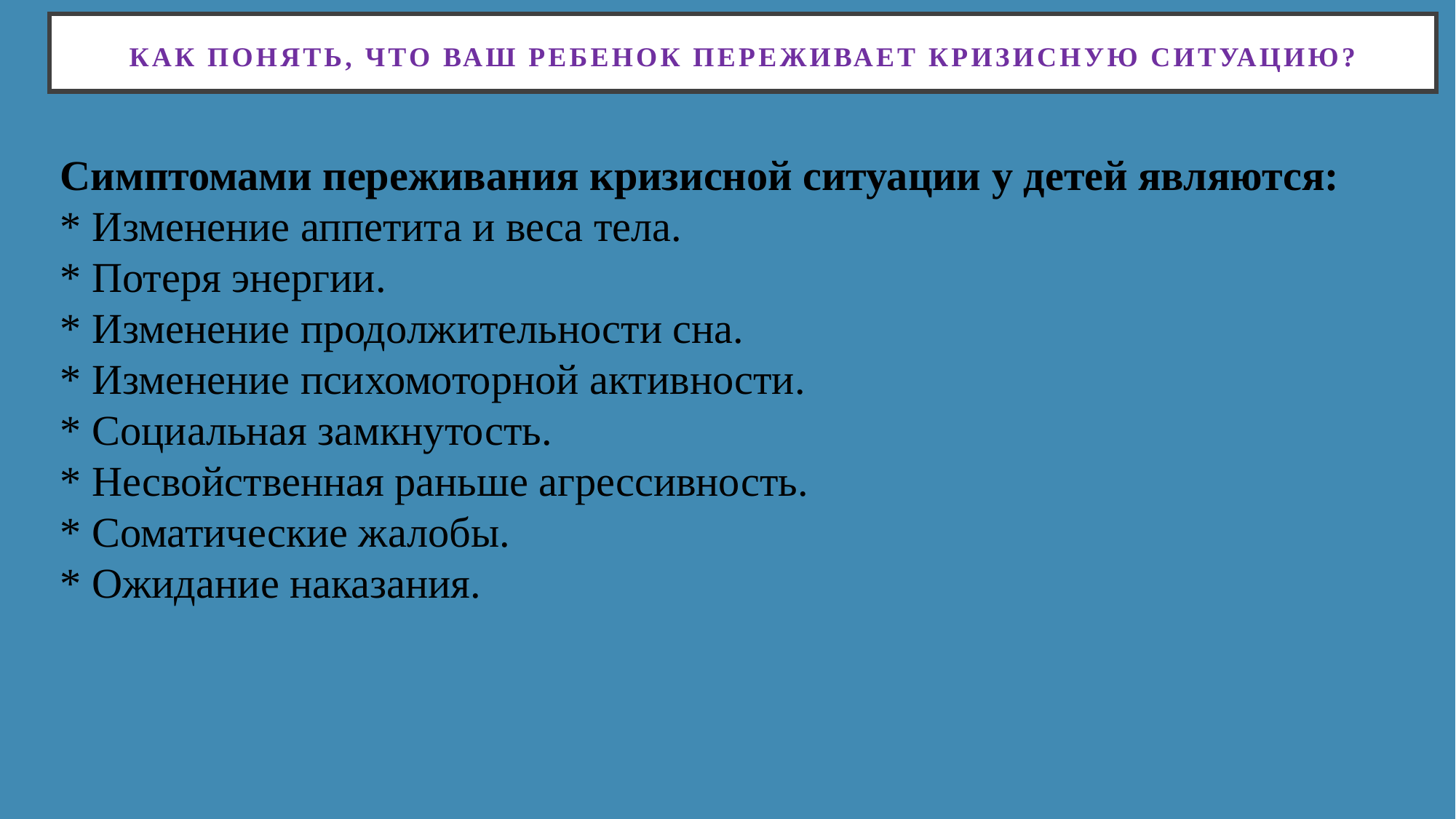

Как понять, что ваш ребенок переживает кризисную ситуацию?
Симптомами переживания кризисной ситуации у детей являются:
* Изменение аппетита и веса тела.
* Потеря энергии.
* Изменение продолжительности сна.
* Изменение психомоторной активности.
* Социальная замкнутость.
* Несвойственная раньше агрессивность.
* Соматические жалобы.
* Ожидание наказания.